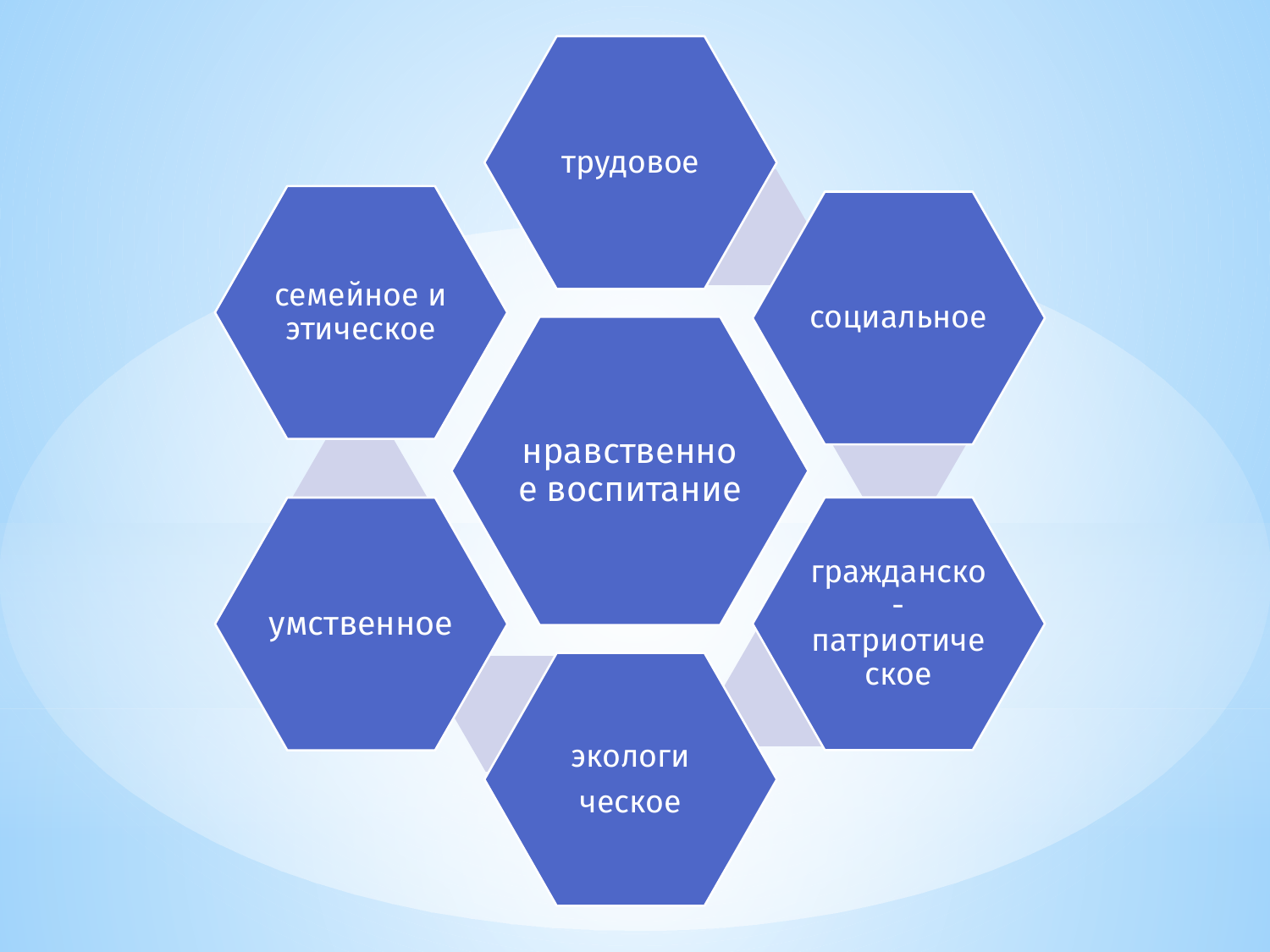

нравственное воспитание
трудовое
социальное
гражданско-патриотическое
экологи
ческое
умственное
семейное и этическое